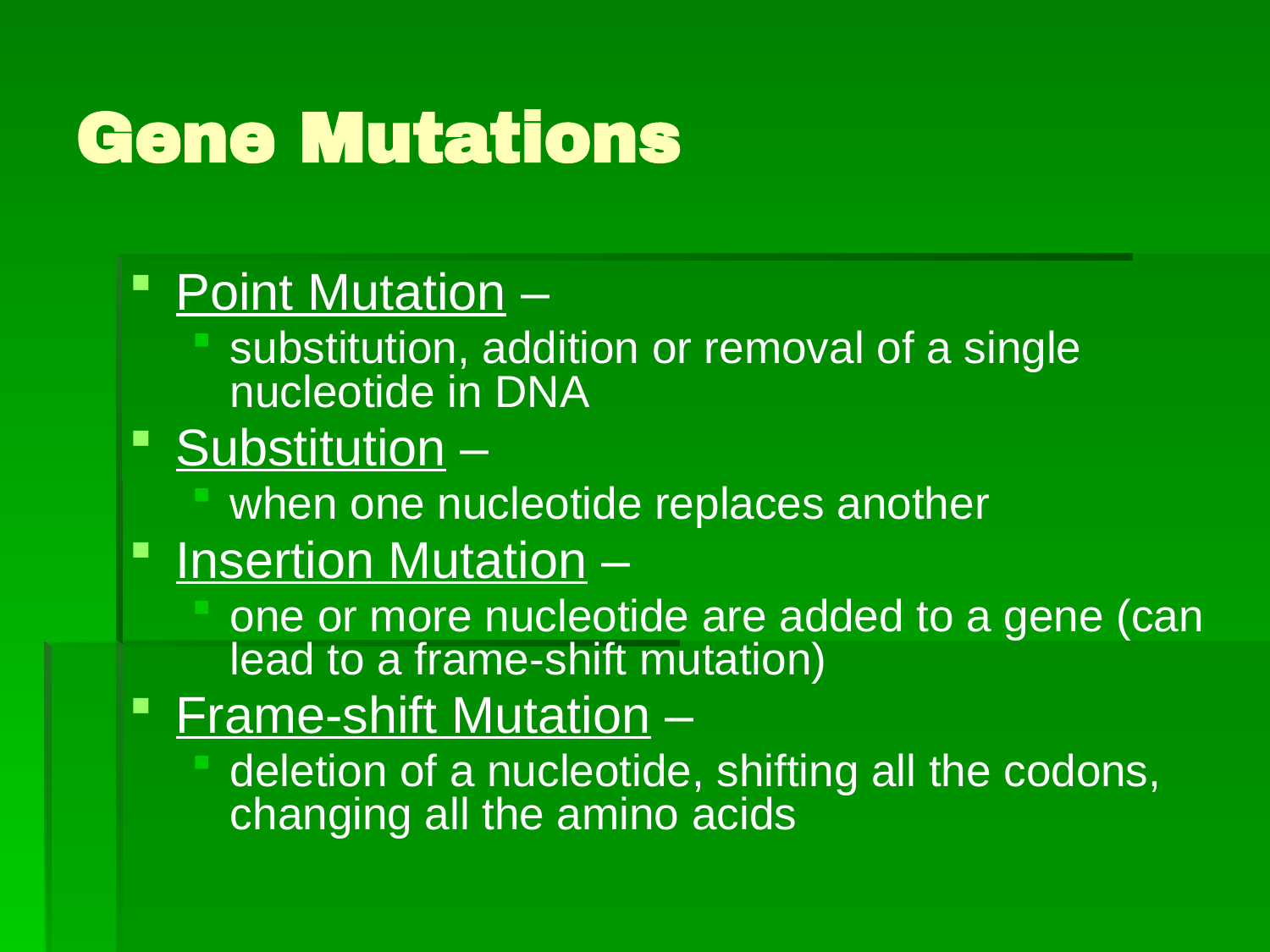

Gene Mutations
Point Mutation –
substitution, addition or removal of a single nucleotide in DNA
Substitution –
when one nucleotide replaces another
Insertion Mutation –
one or more nucleotide are added to a gene (can lead to a frame-shift mutation)
Frame-shift Mutation –
deletion of a nucleotide, shifting all the codons, changing all the amino acids